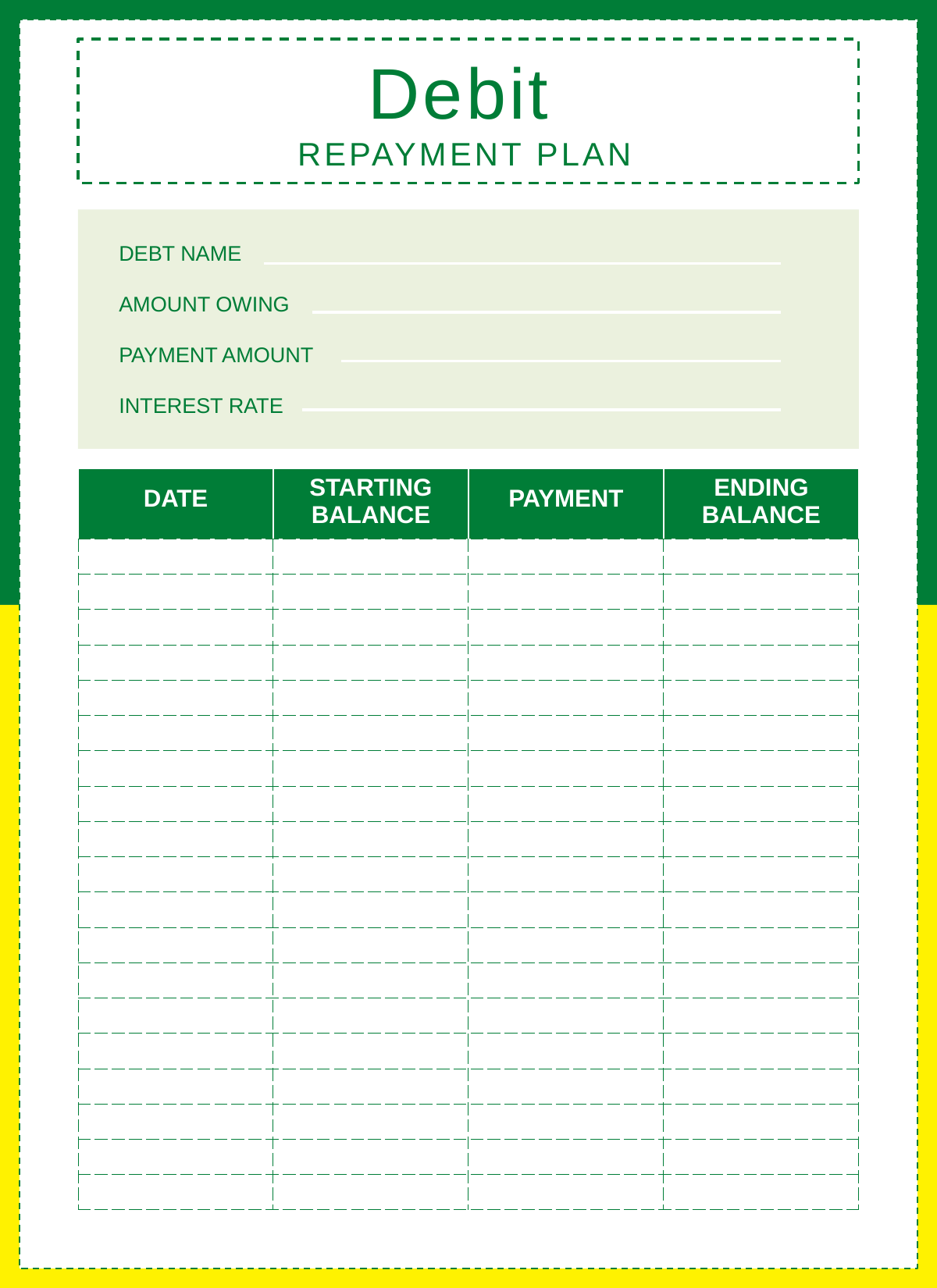

Debit
REPAYMENT PLAN

DEBT NAME

AMOUNT OWING

PAYMENT AMOUNT

INTEREST RATE
| DATE | STARTING BALANCE | PAYMENT | ENDING BALANCE |
| --- | --- | --- | --- |
|  |  |  |  |
|  |  |  |  |
|  |  |  |  |
|  |  |  |  |
|  |  |  |  |
|  |  |  |  |
|  |  |  |  |
|  |  |  |  |
|  |  |  |  |
|  |  |  |  |
|  |  |  |  |
|  |  |  |  |
|  |  |  |  |
|  |  |  |  |
|  |  |  |  |
|  |  |  |  |
|  |  |  |  |
|  |  |  |  |
|  |  |  |  |